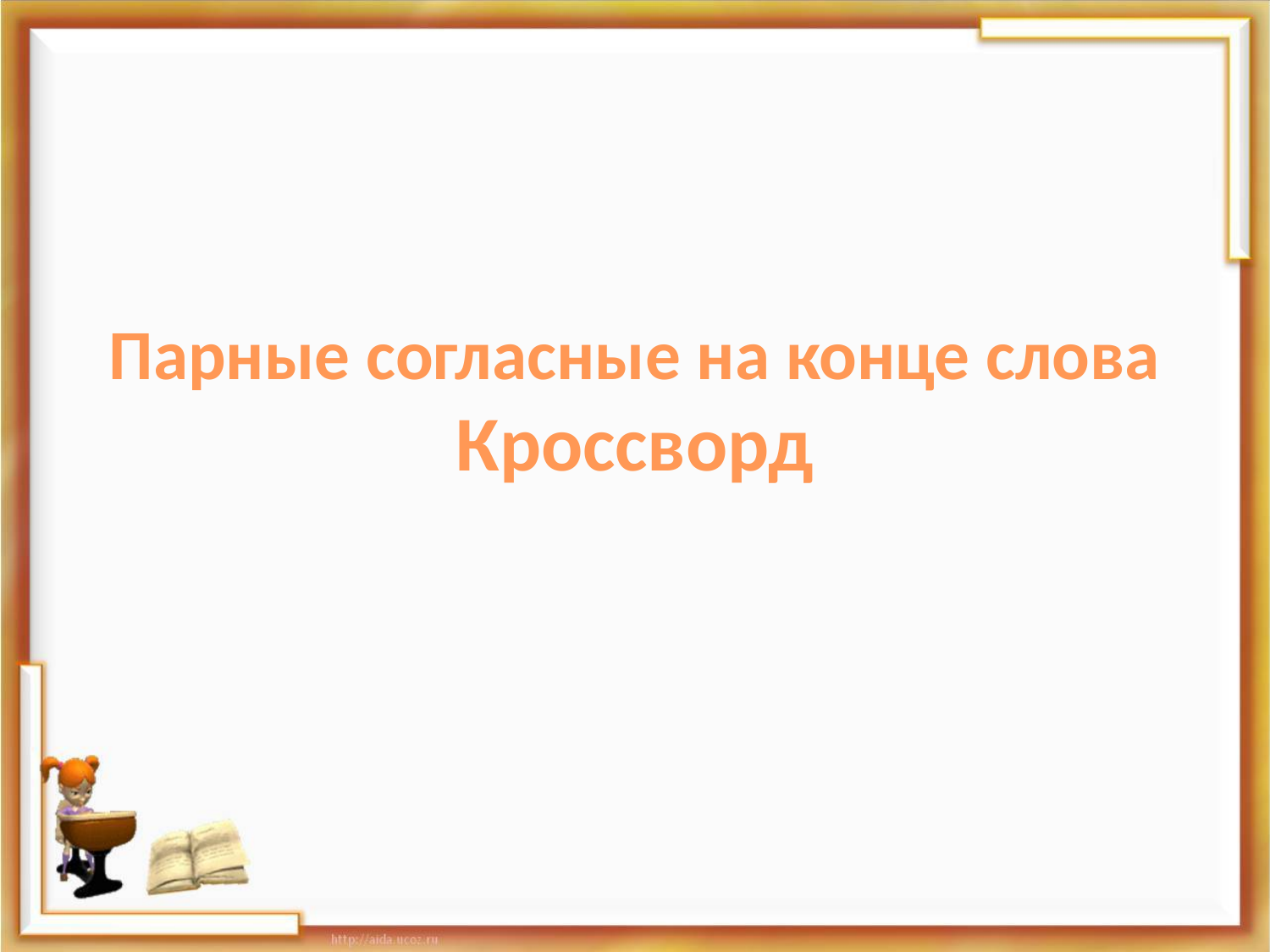

# Парные согласные на конце слова Кроссворд